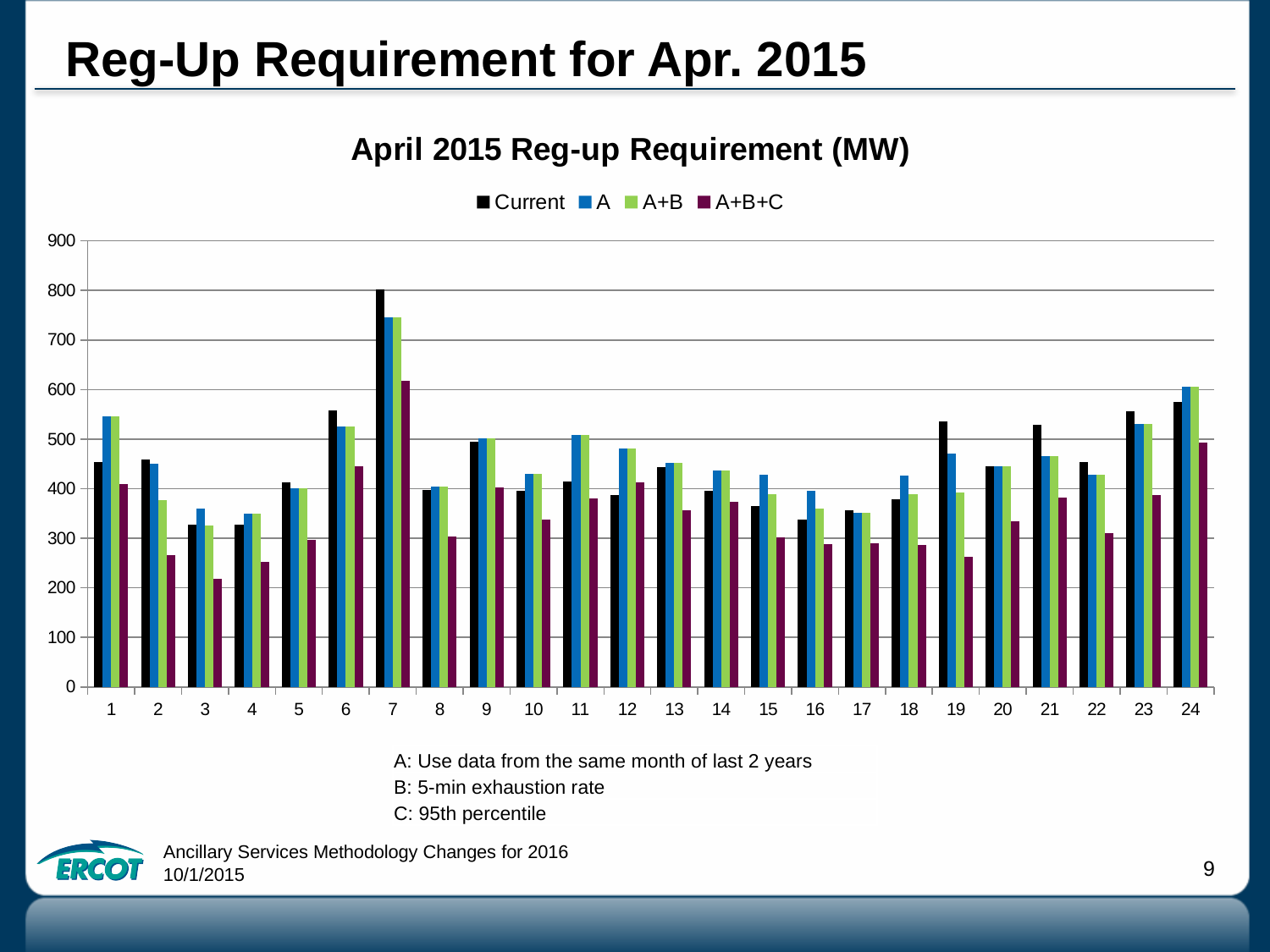

# Reg-Up Requirement for Apr. 2015

### Chart: April 2015 Reg-up Requirement (MW)

| Category | Current | A | A+B | A+B+C |
|---|---|---|---|---|
| 1 | 453.0 | 546.0 | 546.0 | 409.0 |
| 2 | 458.0 | 451.0 | 376.0 | 266.0 |
| 3 | 327.0 | 359.0 | 326.0 | 218.0 |
| 4 | 327.0 | 349.0 | 349.0 | 253.0 |
| 5 | 412.0 | 400.0 | 400.0 | 297.0 |
| 6 | 558.0 | 525.0 | 525.0 | 446.0 |
| 7 | 803.0 | 746.0 | 746.0 | 618.0 |
| 8 | 397.0 | 404.0 | 404.0 | 304.0 |
| 9 | 494.0 | 501.0 | 501.0 | 402.0 |
| 10 | 395.0 | 430.0 | 430.0 | 338.0 |
| 11 | 414.0 | 508.0 | 508.0 | 380.0 |
| 12 | 387.0 | 481.0 | 481.0 | 413.0 |
| 13 | 443.0 | 452.0 | 452.0 | 356.0 |
| 14 | 395.0 | 437.0 | 437.0 | 374.0 |
| 15 | 365.0 | 428.0 | 389.0 | 301.0 |
| 16 | 338.0 | 395.0 | 359.0 | 288.0 |
| 17 | 356.0 | 351.0 | 351.0 | 289.0 |
| 18 | 378.0 | 427.0 | 388.0 | 286.0 |
| 19 | 536.0 | 471.0 | 392.0 | 263.0 |
| 20 | 445.0 | 445.0 | 445.0 | 335.0 |
| 21 | 529.0 | 465.0 | 465.0 | 382.0 |
| 22 | 454.0 | 428.0 | 428.0 | 310.0 |
| 23 | 557.0 | 530.0 | 530.0 | 387.0 |
| 24 | 575.0 | 606.0 | 606.0 | 493.0 |
| A: Use data from the same month of last 2 years |
| --- |
| B: 5-min exhaustion rate |
| C: 95th percentile |